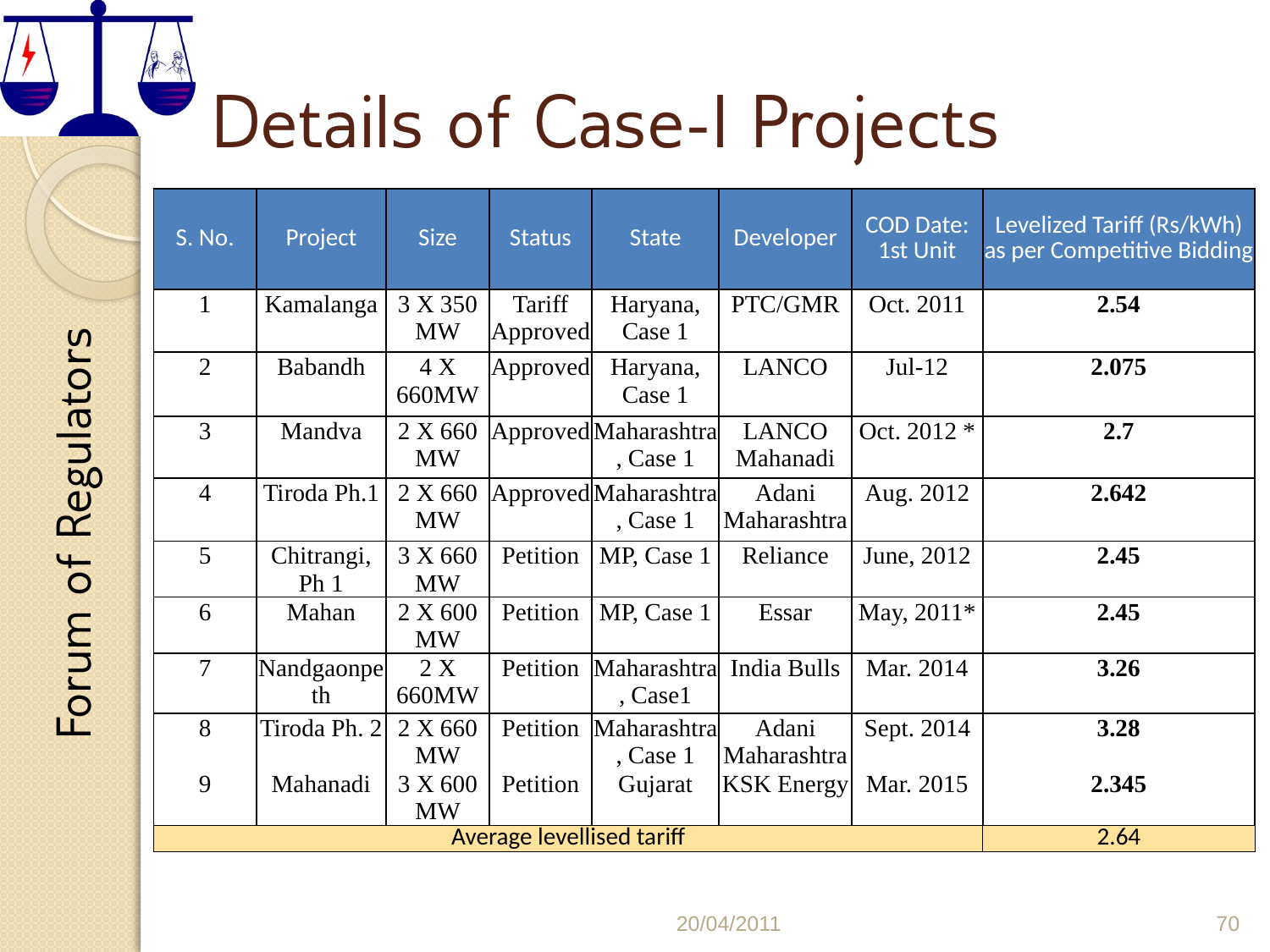

# Details of Case-I Projects
| S. No. | Project | Size | Status | State | Developer | COD Date: 1st Unit | Levelized Tariff (Rs/kWh) as per Competitive Bidding |
| --- | --- | --- | --- | --- | --- | --- | --- |
| 1 | Kamalanga | 3 X 350 MW | Tariff Approved | Haryana, Case 1 | PTC/GMR | Oct. 2011 | 2.54 |
| 2 | Babandh | 4 X 660MW | Approved | Haryana, Case 1 | LANCO | Jul-12 | 2.075 |
| 3 | Mandva | 2 X 660 MW | Approved | Maharashtra, Case 1 | LANCO Mahanadi | Oct. 2012 \* | 2.7 |
| 4 | Tiroda Ph.1 | 2 X 660 MW | Approved | Maharashtra, Case 1 | Adani Maharashtra | Aug. 2012 | 2.642 |
| 5 | Chitrangi, Ph 1 | 3 X 660 MW | Petition | MP, Case 1 | Reliance | June, 2012 | 2.45 |
| 6 | Mahan | 2 X 600 MW | Petition | MP, Case 1 | Essar | May, 2011\* | 2.45 |
| 7 | Nandgaonpeth | 2 X 660MW | Petition | Maharashtra, Case1 | India Bulls | Mar. 2014 | 3.26 |
| 8 | Tiroda Ph. 2 | 2 X 660 MW | Petition | Maharashtra, Case 1 | Adani Maharashtra | Sept. 2014 | 3.28 |
| 9 | Mahanadi | 3 X 600 MW | Petition | Gujarat | KSK Energy | Mar. 2015 | 2.345 |
| Average levellised tariff |  |  |  |  |  |  | 2.64 |
20/04/2011
70